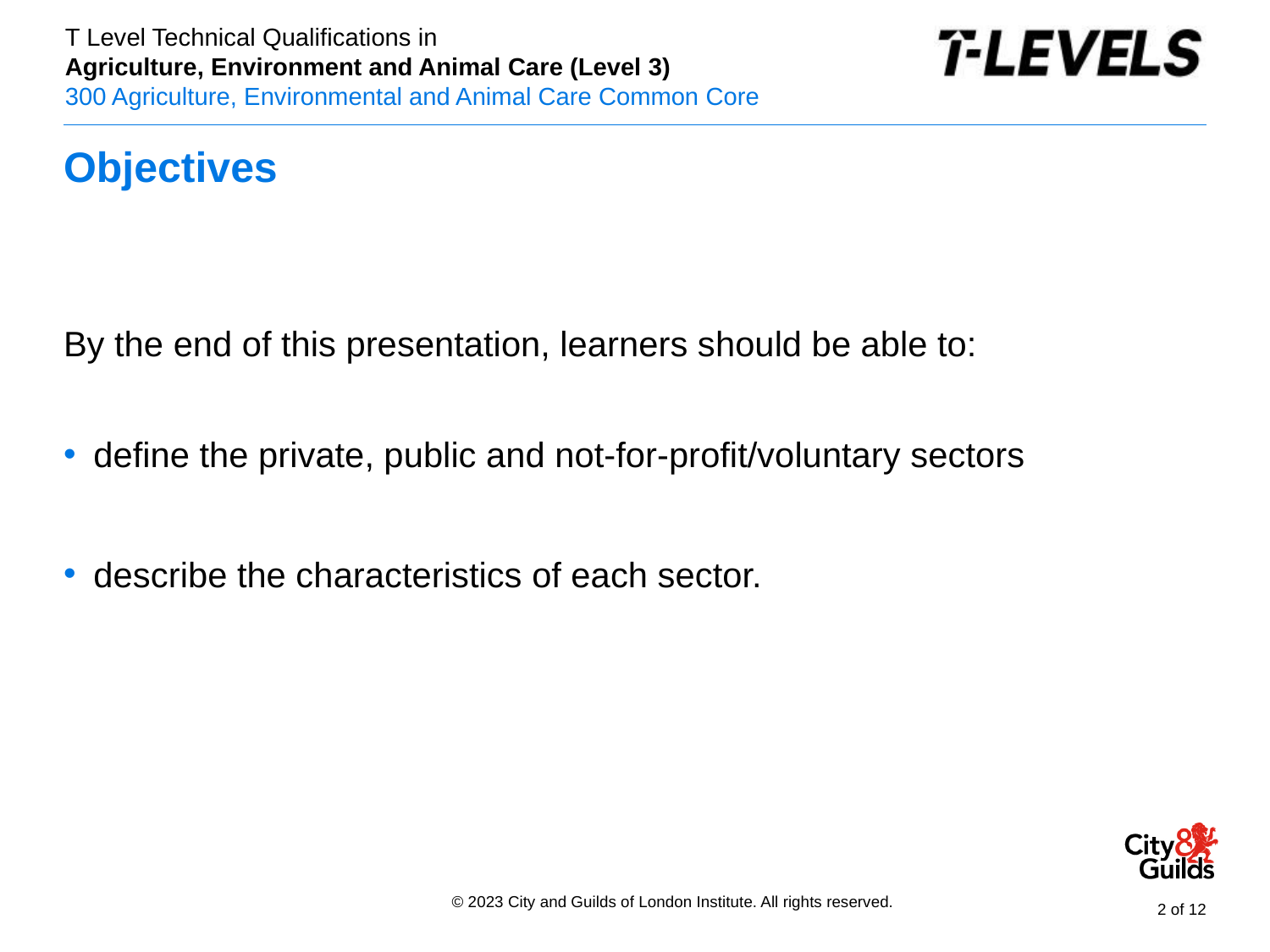

# Objectives

By the end of this presentation, learners should be able to:

define the private, public and not-for-profit/voluntary sectors

describe the characteristics of each sector.